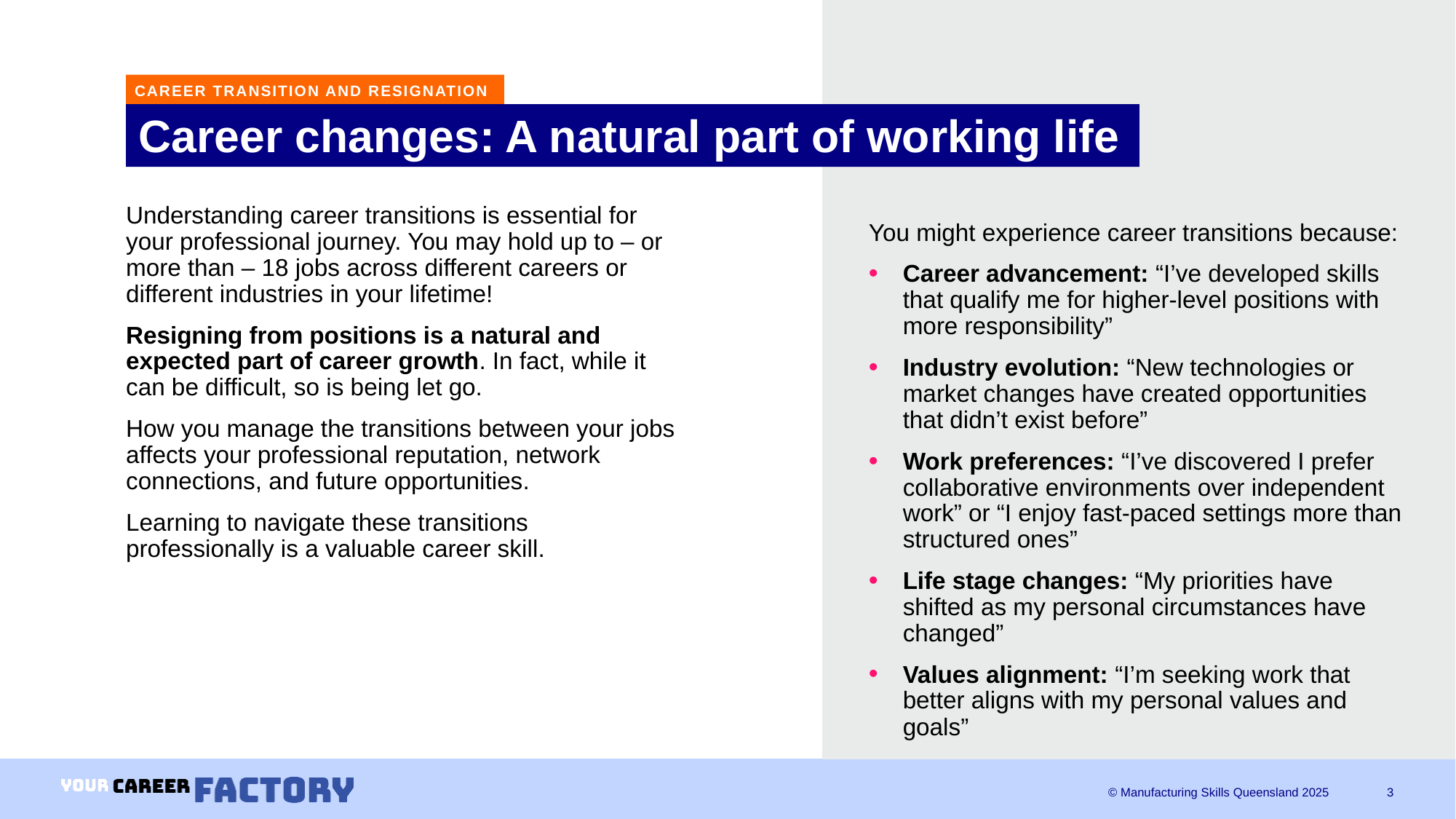

CAREER TRANSITION AND RESIGNATION
# Career changes: A natural part of working life
Understanding career transitions is essential for your professional journey. You may hold up to – or more than – 18 jobs across different careers or different industries in your lifetime!
Resigning from positions is a natural and expected part of career growth. In fact, while it can be difficult, so is being let go.
How you manage the transitions between your jobs affects your professional reputation, network connections, and future opportunities.
Learning to navigate these transitions professionally is a valuable career skill.
You might experience career transitions because:
Career advancement: “I’ve developed skills that qualify me for higher-level positions with more responsibility”
Industry evolution: “New technologies or market changes have created opportunities that didn’t exist before”
Work preferences: “I’ve discovered I prefer collaborative environments over independent work” or “I enjoy fast-paced settings more than structured ones”
Life stage changes: “My priorities have shifted as my personal circumstances have changed”
Values alignment: “I’m seeking work that better aligns with my personal values and goals”